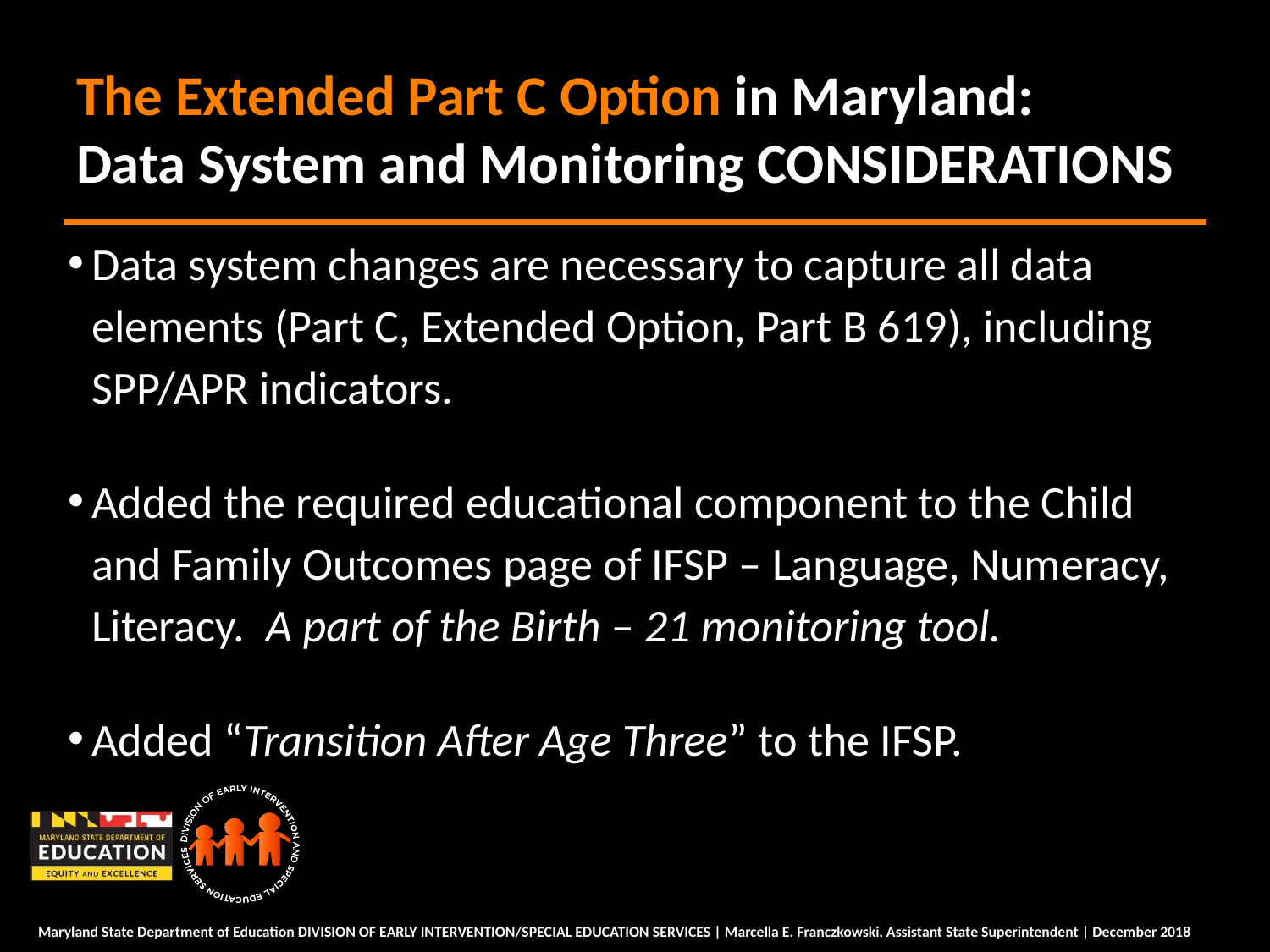

# The Extended Part C Option in Maryland: Data System and Monitoring CONSIDERATIONS
Data system changes are necessary to capture all data elements (Part C, Extended Option, Part B 619), including SPP/APR indicators.
Added the required educational component to the Child and Family Outcomes page of IFSP – Language, Numeracy, Literacy.  A part of the Birth – 21 monitoring tool.
Added “Transition After Age Three” to the IFSP.
Maryland State Department of Education DIVISION OF EARLY INTERVENTION/SPECIAL EDUCATION SERVICES | Marcella E. Franczkowski, Assistant State Superintendent | December 2018